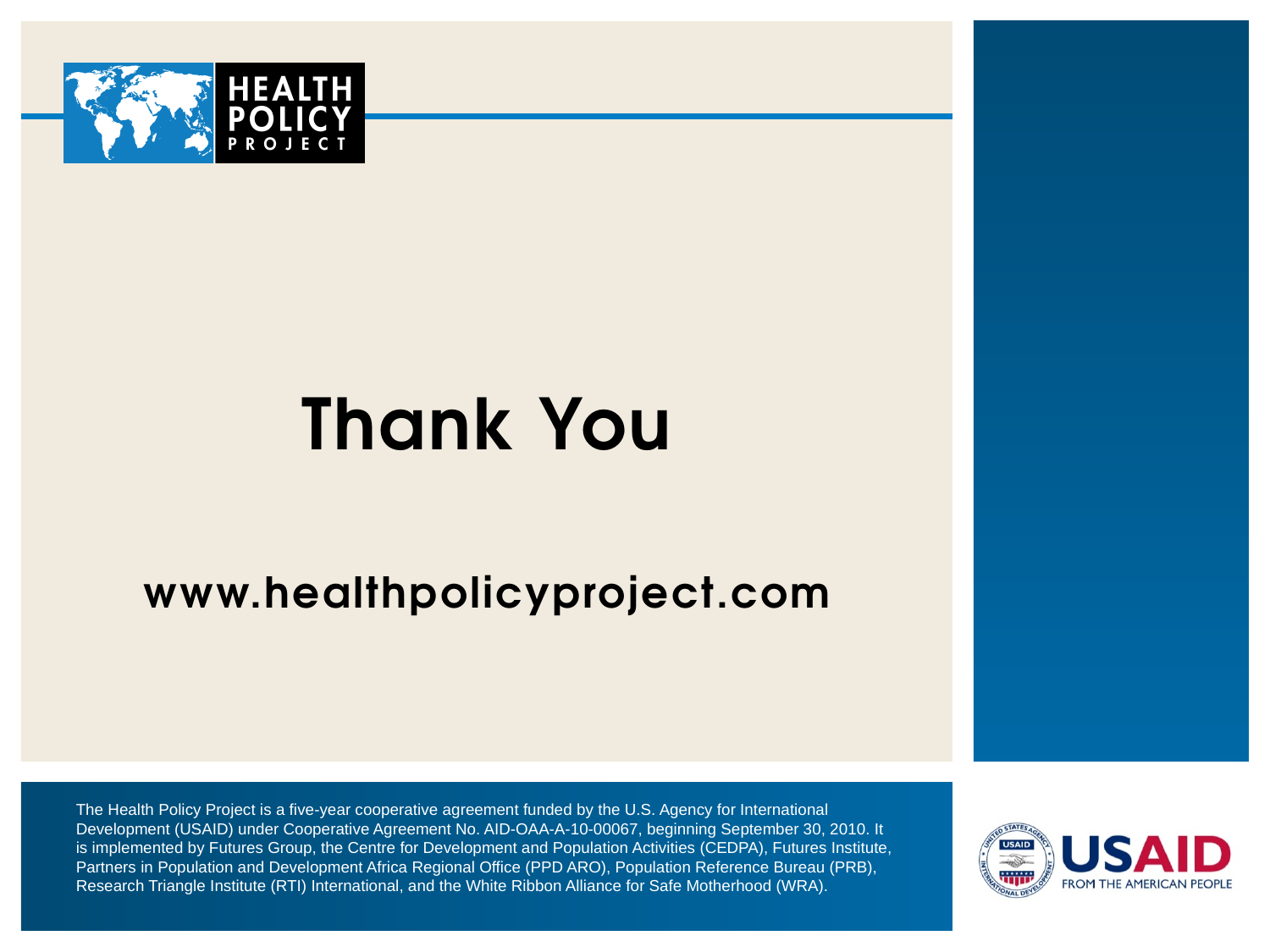

# Thank You
www.healthpolicyproject.com
The Health Policy Project is a five-year cooperative agreement funded by the U.S. Agency for International Development (USAID) under Cooperative Agreement No. AID-OAA-A-10-00067, beginning September 30, 2010. It is implemented by Futures Group, the Centre for Development and Population Activities (CEDPA), Futures Institute, Partners in Population and Development Africa Regional Office (PPD ARO), Population Reference Bureau (PRB), Research Triangle Institute (RTI) International, and the White Ribbon Alliance for Safe Motherhood (WRA).